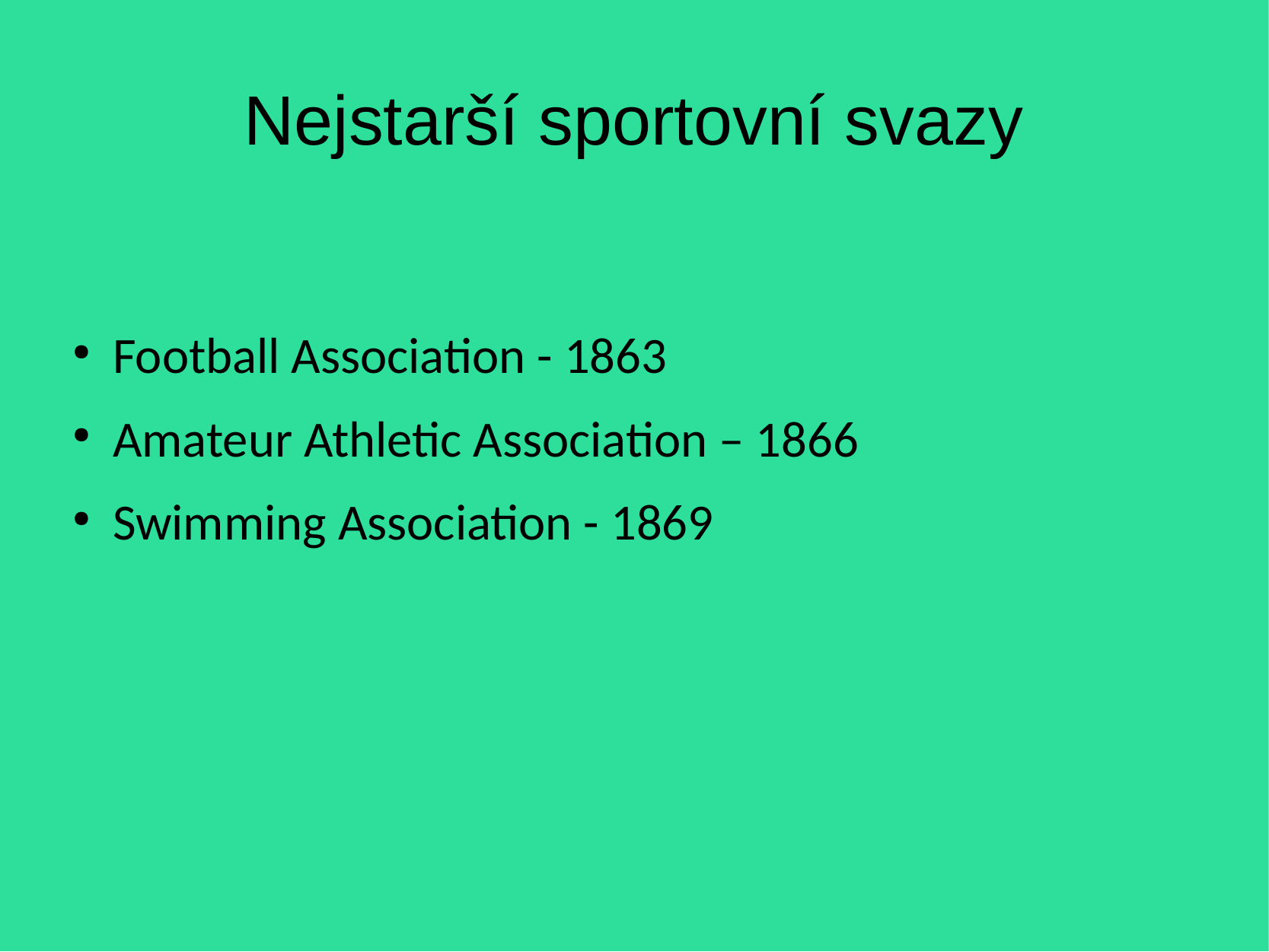

# Nejstarší sportovní svazy
Football Association - 1863
Amateur Athletic Association – 1866
Swimming Association - 1869